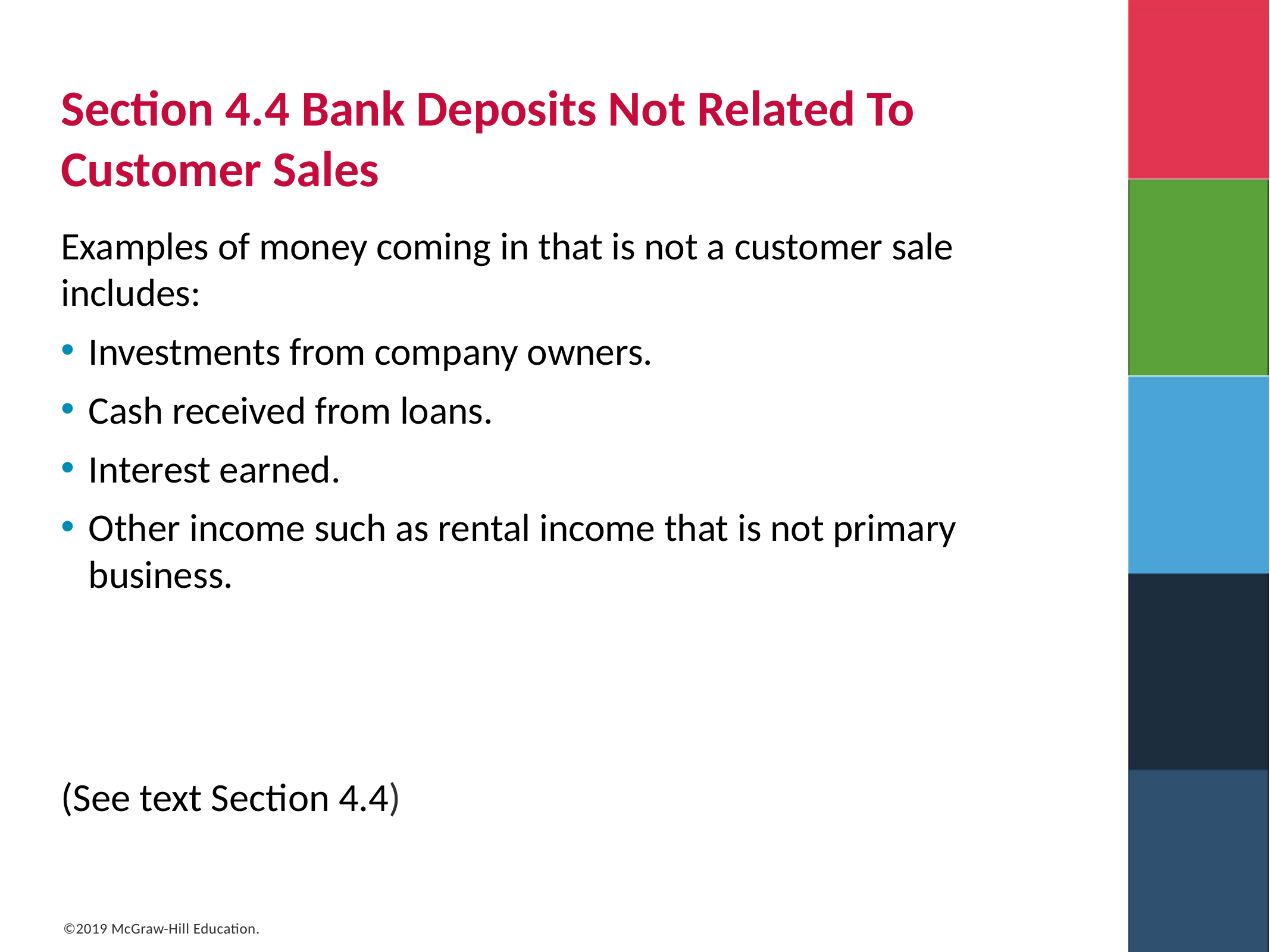

# Section 4.4 Bank Deposits Not Related To Customer Sales
Examples of money coming in that is not a customer sale includes:
Investments from company owners.
Cash received from loans.
Interest earned.
Other income such as rental income that is not primary business.
(See text Section 4.4)